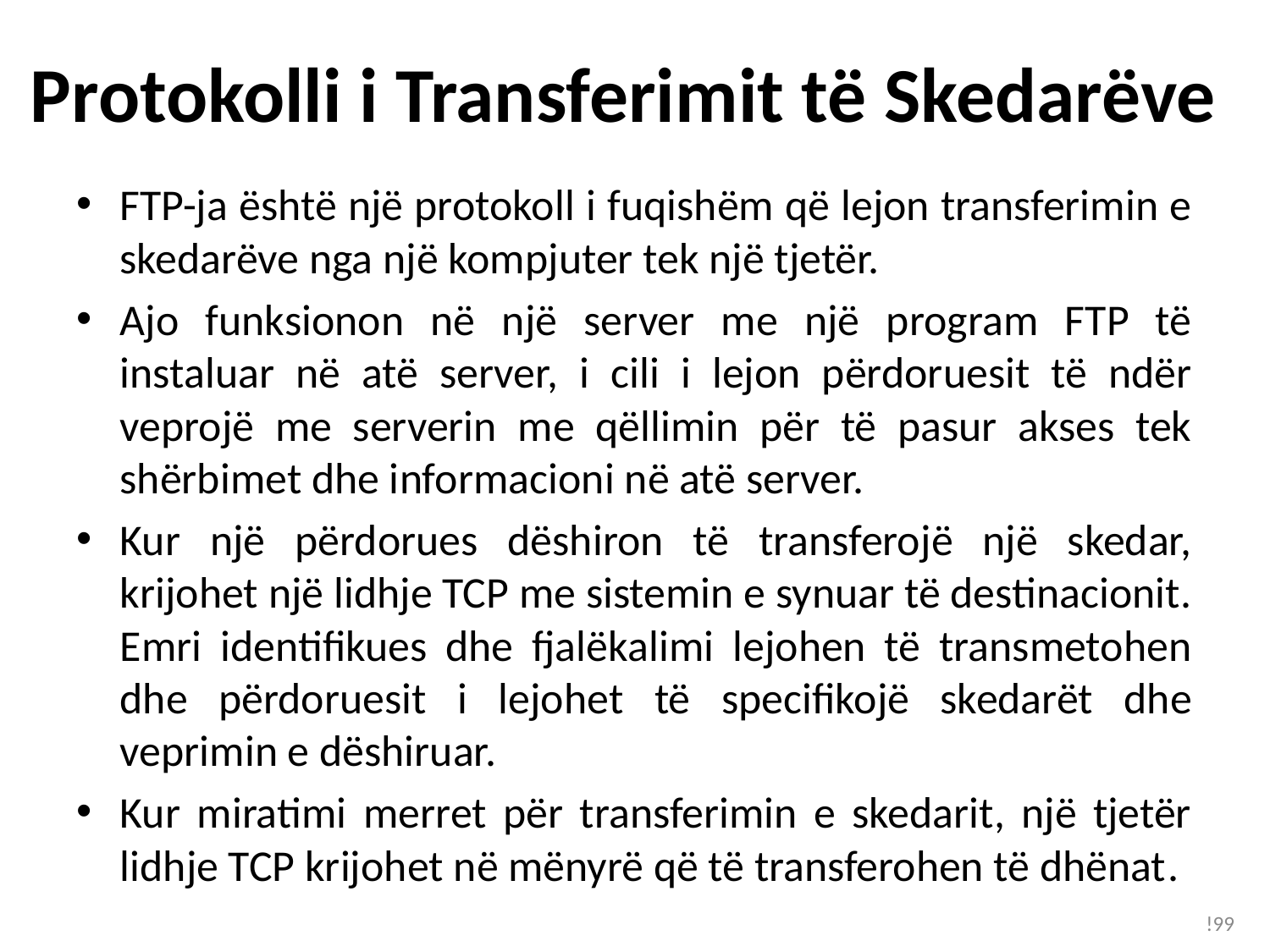

# Protokolli i Transferimit të Skedarëve
FTP-ja është një protokoll i fuqishëm që lejon transferimin e skedarëve nga një kompjuter tek një tjetër.
Ajo funksionon në një server me një program FTP të instaluar në atë server, i cili i lejon përdoruesit të ndër veprojë me serverin me qëllimin për të pasur akses tek shërbimet dhe informacioni në atë server.
Kur një përdorues dëshiron të transferojë një skedar, krijohet një lidhje TCP me sistemin e synuar të destinacionit. Emri identifikues dhe fjalëkalimi lejohen të transmetohen dhe përdoruesit i lejohet të specifikojë skedarët dhe veprimin e dëshiruar.
Kur miratimi merret për transferimin e skedarit, një tjetër lidhje TCP krijohet në mënyrë që të transferohen të dhënat.
!99